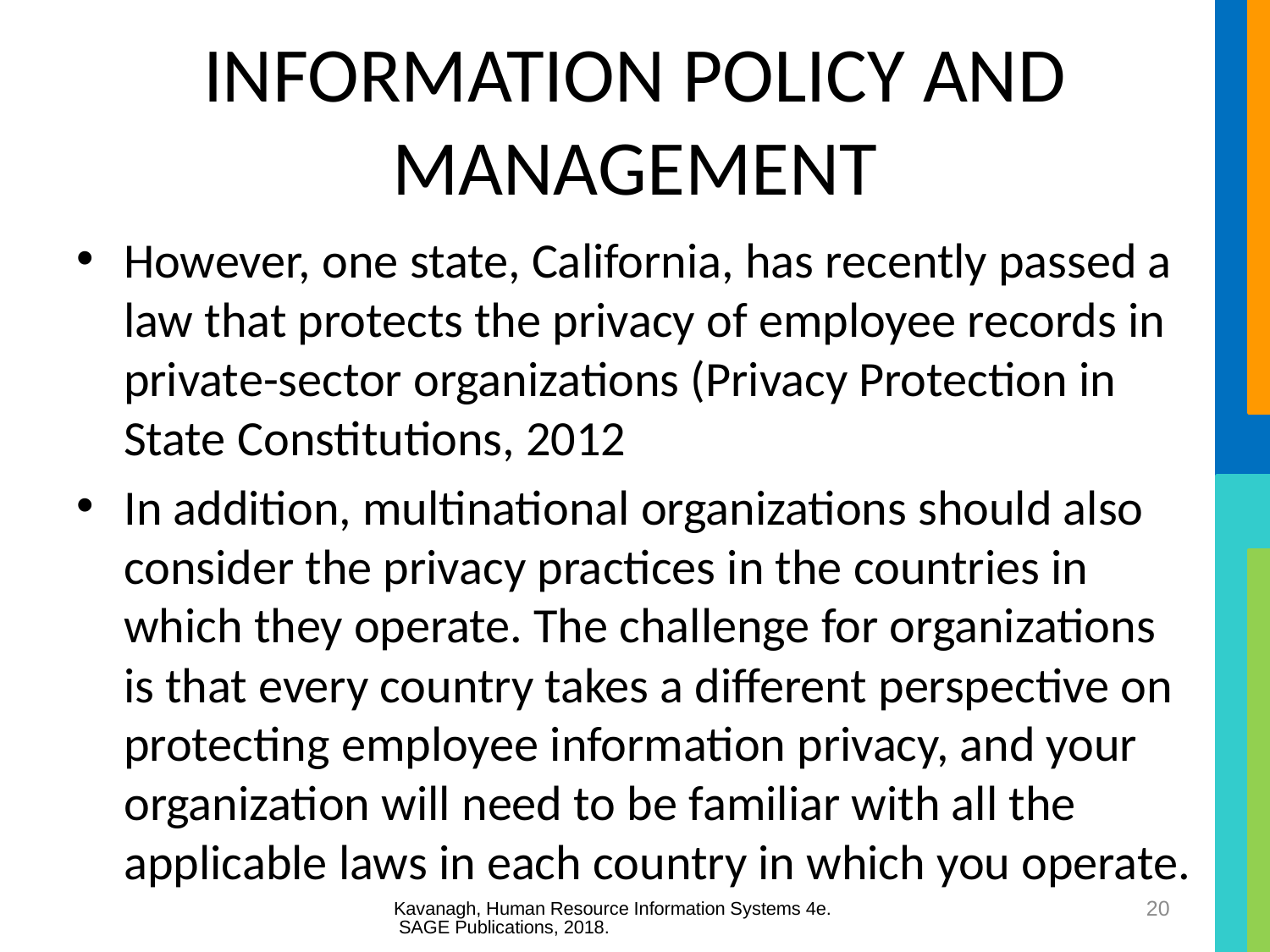

# INFORMATION POLICY AND MANAGEMENT
However, one state, California, has recently passed a law that protects the privacy of employee records in private-sector organizations (Privacy Protection in State Constitutions, 2012
In addition, multinational organizations should also consider the privacy practices in the countries in which they operate. The challenge for organizations is that every country takes a different perspective on protecting employee information privacy, and your organization will need to be familiar with all the applicable laws in each country in which you operate.
Kavanagh, Human Resource Information Systems 4e. SAGE Publications, 2018.
20